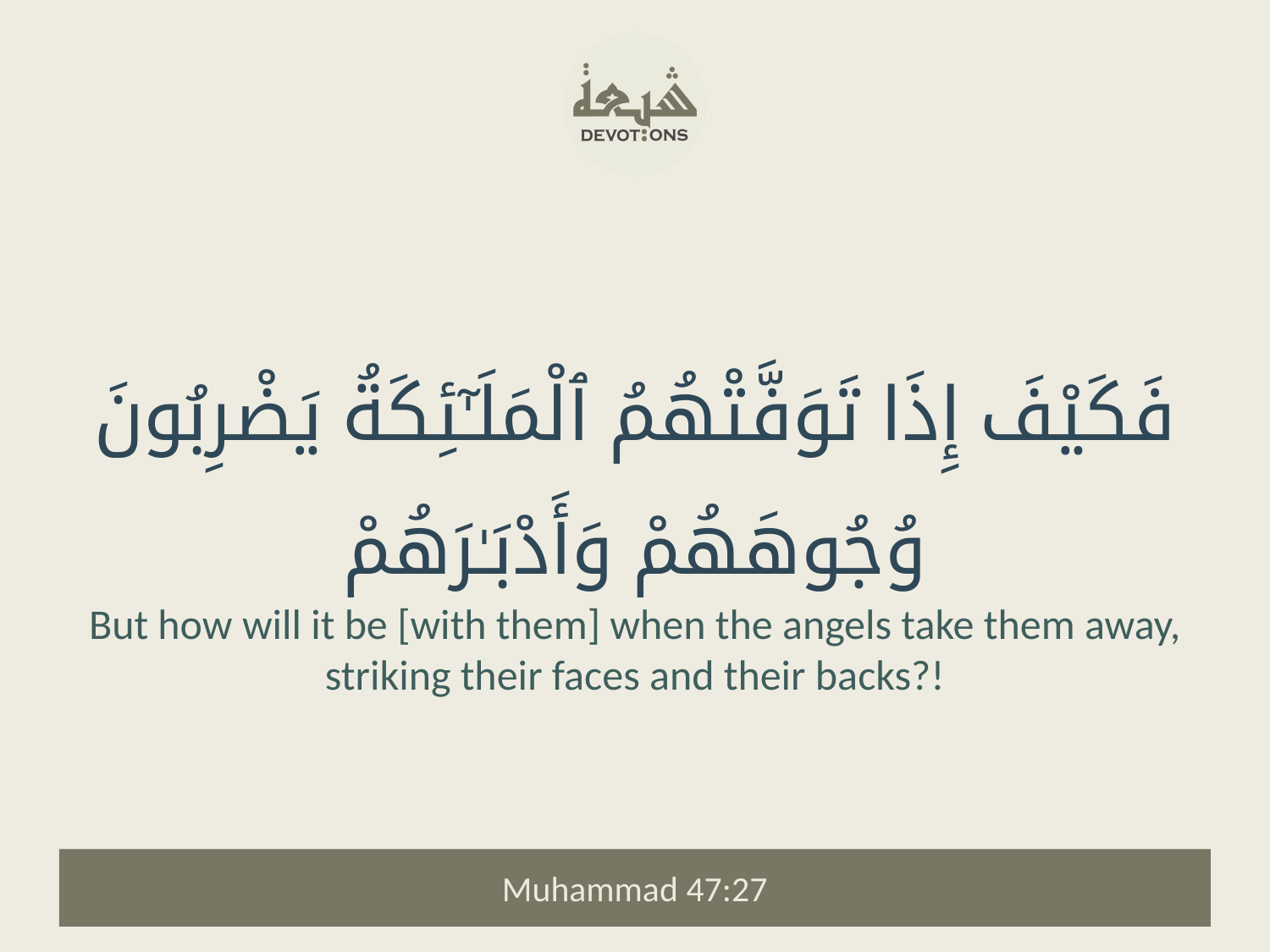

فَكَيْفَ إِذَا تَوَفَّتْهُمُ ٱلْمَلَـٰٓئِكَةُ يَضْرِبُونَ وُجُوهَهُمْ وَأَدْبَـٰرَهُمْ
But how will it be [with them] when the angels take them away, striking their faces and their backs?!
Muhammad 47:27